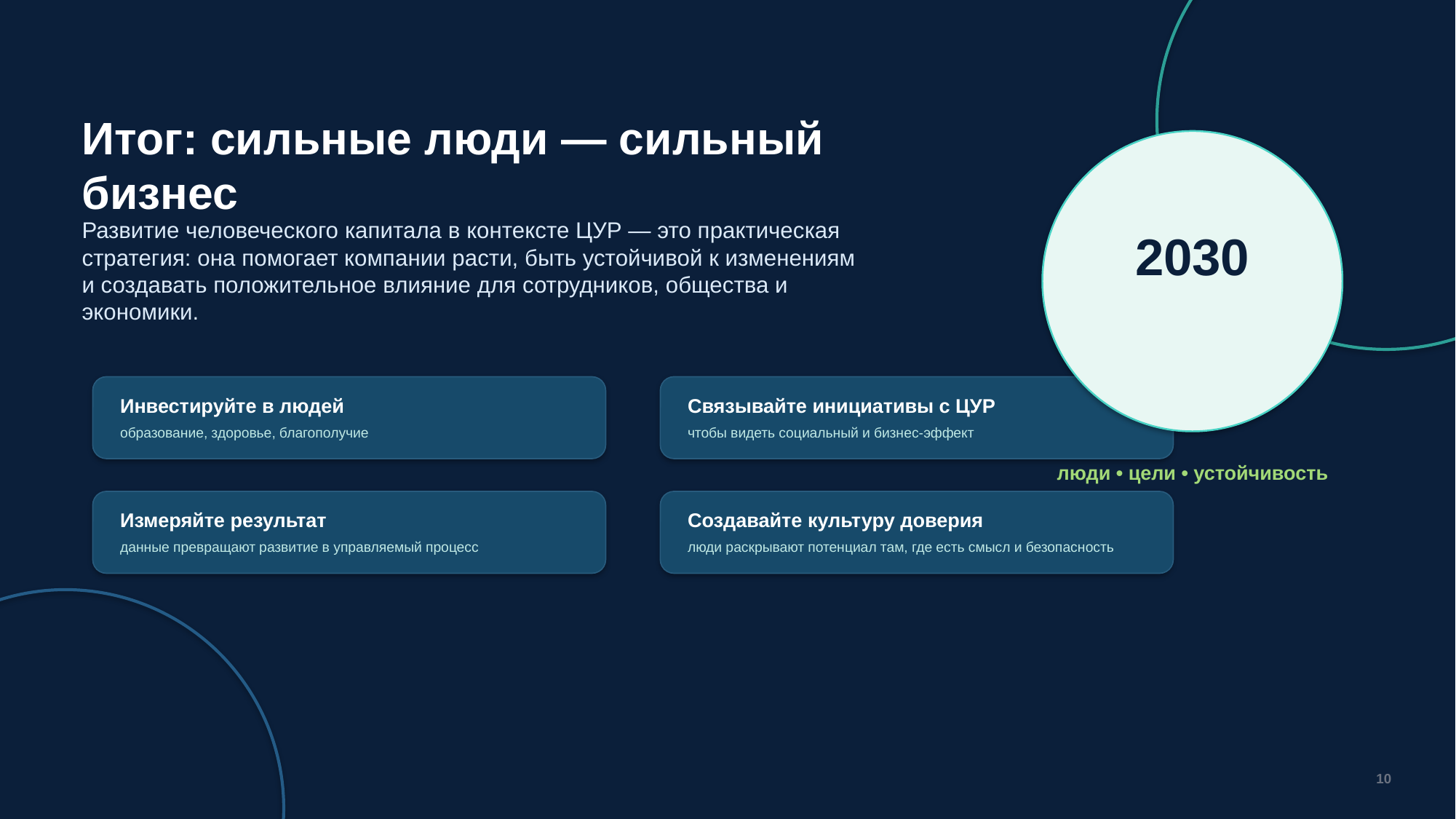

Итог: сильные люди — сильный бизнес

Развитие человеческого капитала в контексте ЦУР — это практическая стратегия: она помогает компании расти, быть устойчивой к изменениям и создавать положительное влияние для сотрудников, общества и экономики.
2030

Инвестируйте в людей
Связывайте инициативы с ЦУР
образование, здоровье, благополучие
чтобы видеть социальный и бизнес‑эффект
люди • цели • устойчивость

Измеряйте результат
Создавайте культуру доверия
данные превращают развитие в управляемый процесс
люди раскрывают потенциал там, где есть смысл и безопасность

10